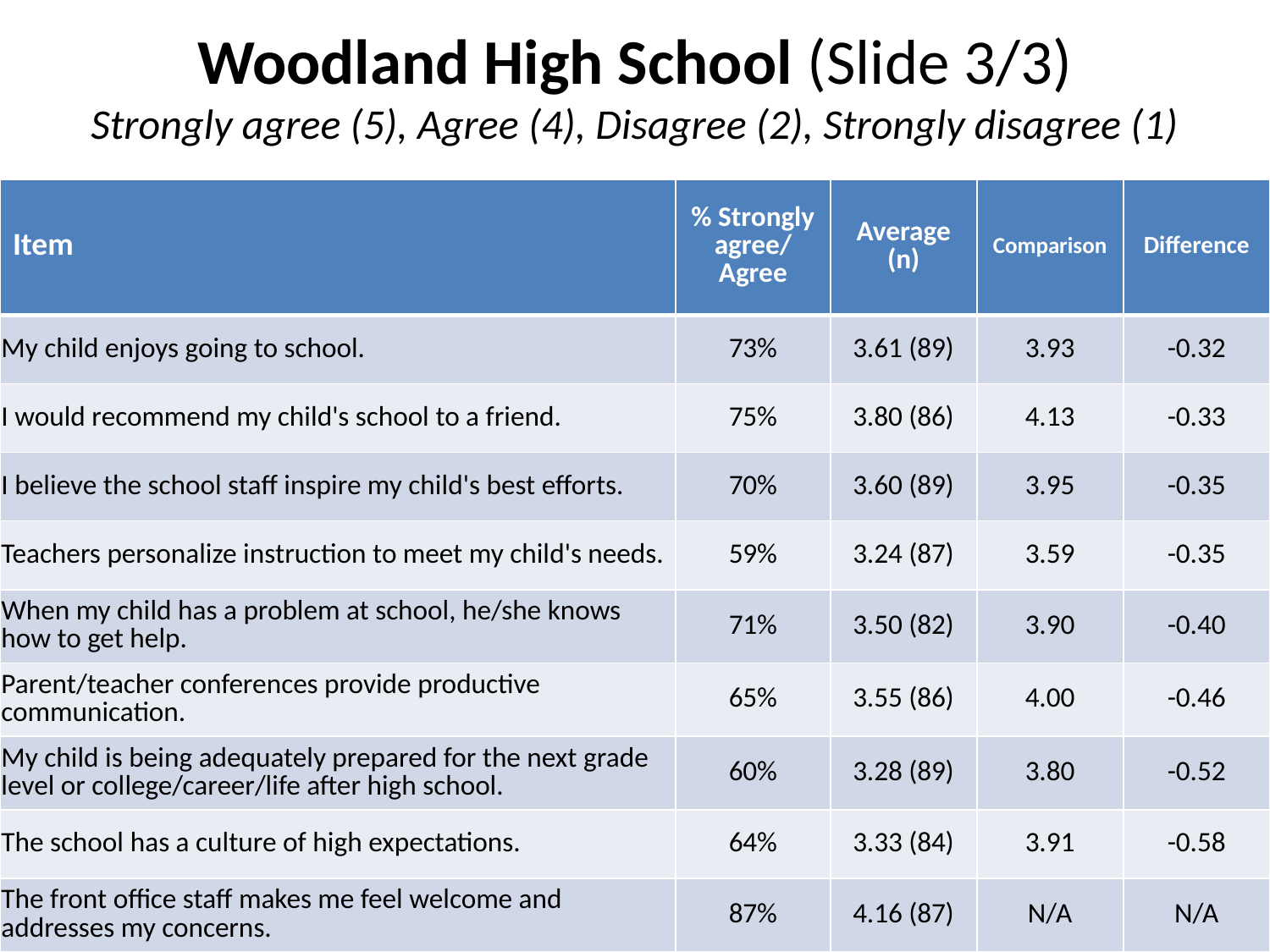

# Woodland High School (Slide 3/3) Strongly agree (5), Agree (4), Disagree (2), Strongly disagree (1)
| Item | % Strongly agree/ Agree | Average (n) | Comparison | Difference |
| --- | --- | --- | --- | --- |
| My child enjoys going to school. | 73% | 3.61 (89) | 3.93 | -0.32 |
| I would recommend my child's school to a friend. | 75% | 3.80 (86) | 4.13 | -0.33 |
| I believe the school staff inspire my child's best efforts. | 70% | 3.60 (89) | 3.95 | -0.35 |
| Teachers personalize instruction to meet my child's needs. | 59% | 3.24 (87) | 3.59 | -0.35 |
| When my child has a problem at school, he/she knows how to get help. | 71% | 3.50 (82) | 3.90 | -0.40 |
| Parent/teacher conferences provide productive communication. | 65% | 3.55 (86) | 4.00 | -0.46 |
| My child is being adequately prepared for the next grade level or college/career/life after high school. | 60% | 3.28 (89) | 3.80 | -0.52 |
| The school has a culture of high expectations. | 64% | 3.33 (84) | 3.91 | -0.58 |
| The front office staff makes me feel welcome and addresses my concerns. | 87% | 4.16 (87) | N/A | N/A |